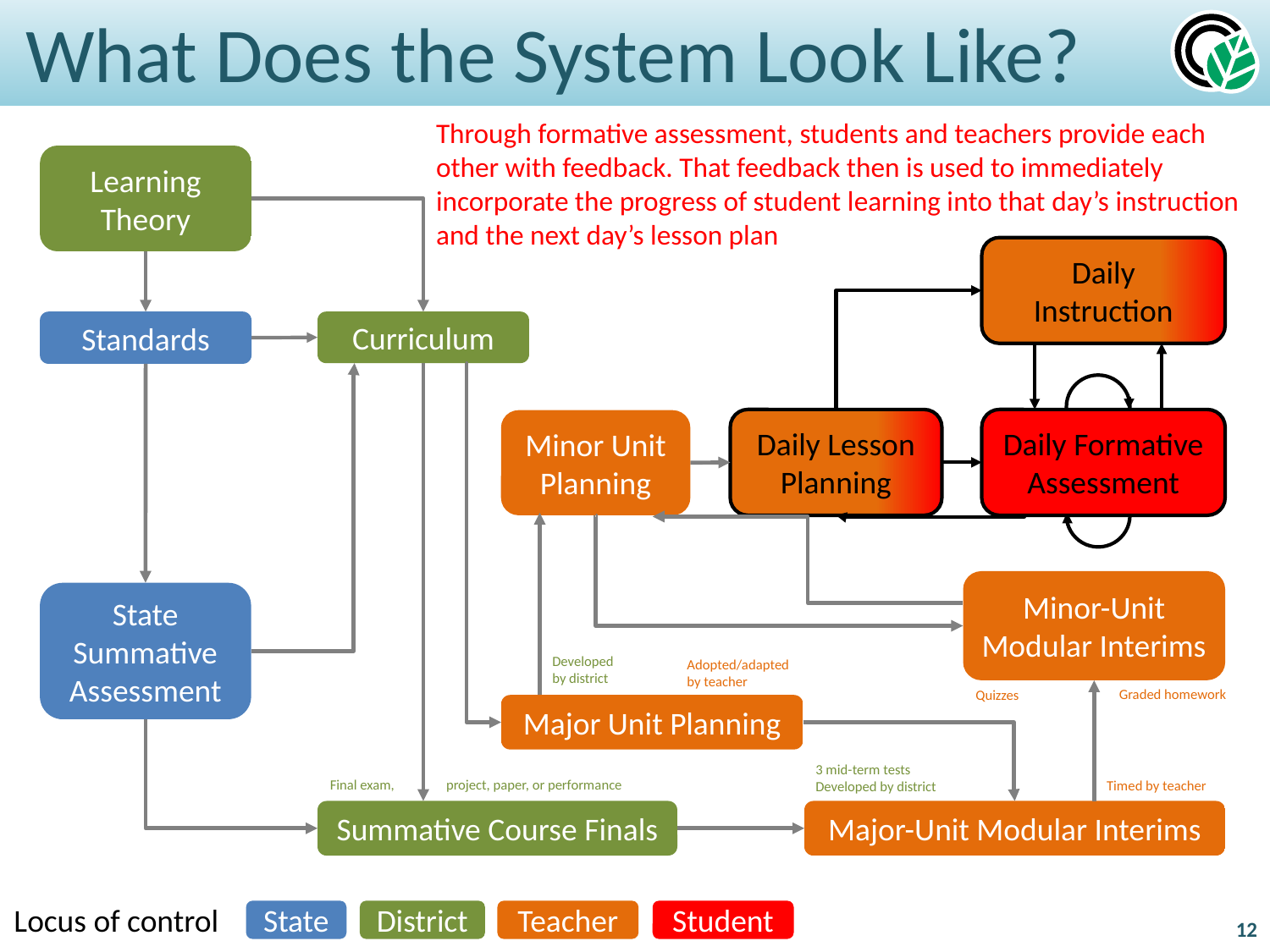

# What Does the System Look Like?
Through formative assessment, students and teachers provide each other with feedback. That feedback then is used to immediately incorporate the progress of student learning into that day’s instruction and the next day’s lesson plan

Learning Theory
Daily Instruction
Curriculum
Standards

Daily Lesson Planning
Daily Formative Assessment
Minor Unit Planning

Minor-Unit Modular Interims
State Summative Assessment
Developed
by district
Adopted/adapted by teacher
Graded homework
Quizzes
Major Unit Planning
3 mid-term tests
Developed by district
Final exam,
project, paper, or performance
Timed by teacher
Summative Course Finals
Major-Unit Modular Interims
Locus of control
State
District
Teacher
Student